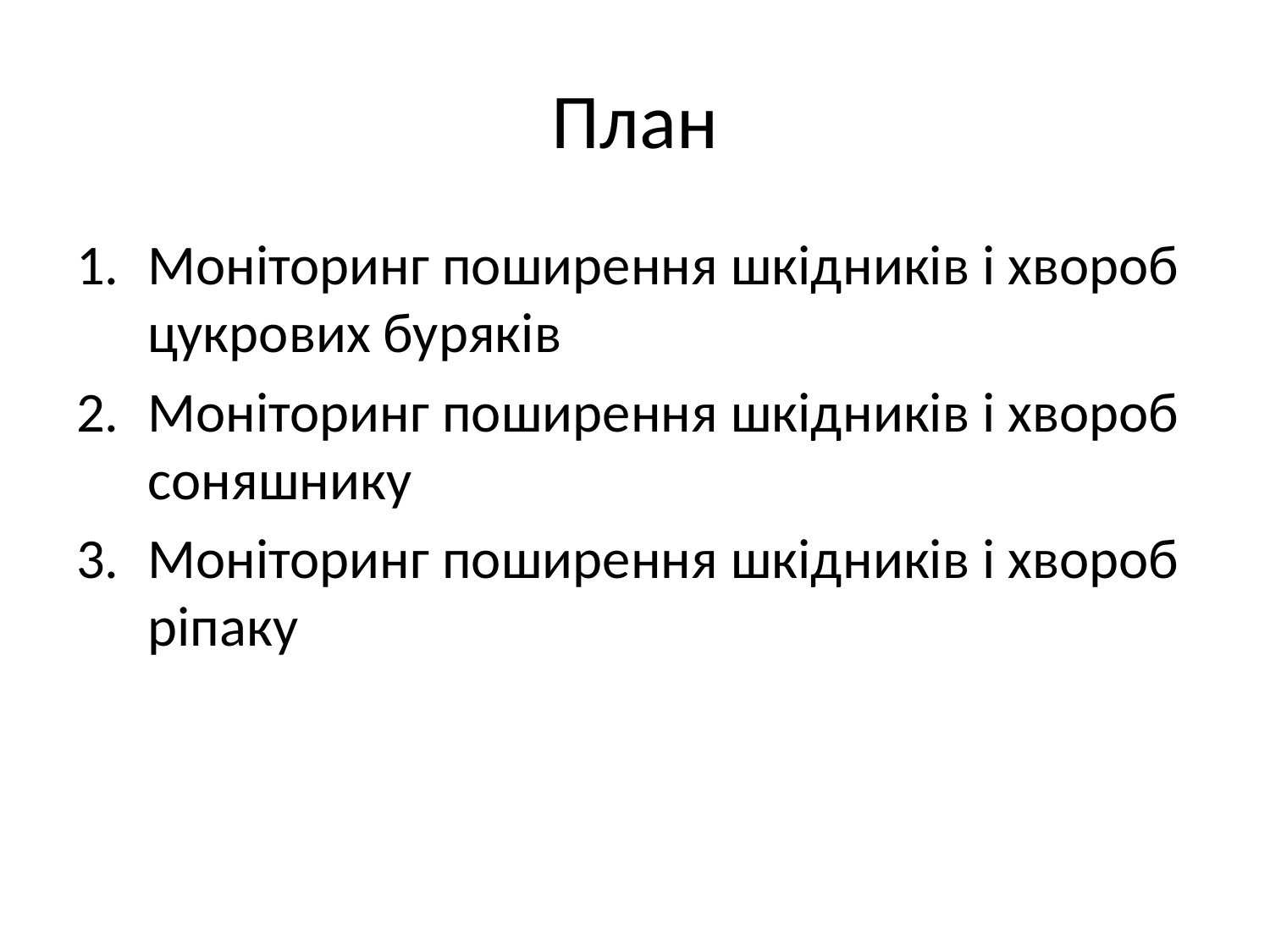

# План
Моніторинг поширення шкідників і хвороб цукрових буряків
Моніторинг поширення шкідників і хвороб соняшнику
Моніторинг поширення шкідників і хвороб ріпаку